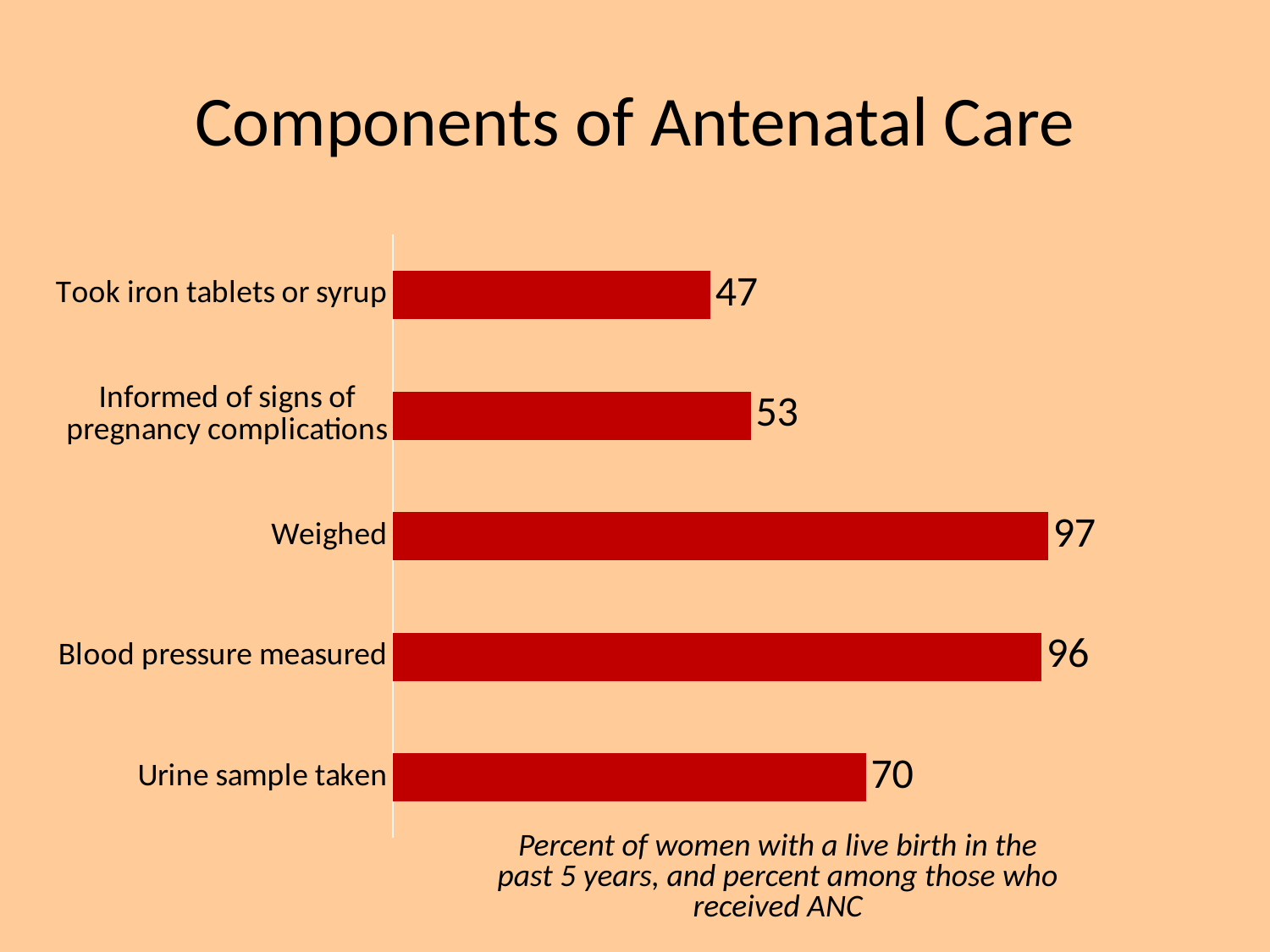

# Components of Antenatal Care

### Chart

| Category | 92 |
|---|---|
| Urine sample taken | 70.0 |
| Blood pressure measured | 96.0 |
| Weighed | 97.0 |
| Informed of signs of pregnancy complications | 53.0 |
| Took iron tablets or syrup | 47.0 |
Percent of women with a live birth in the past 5 years, and percent among those who received ANC